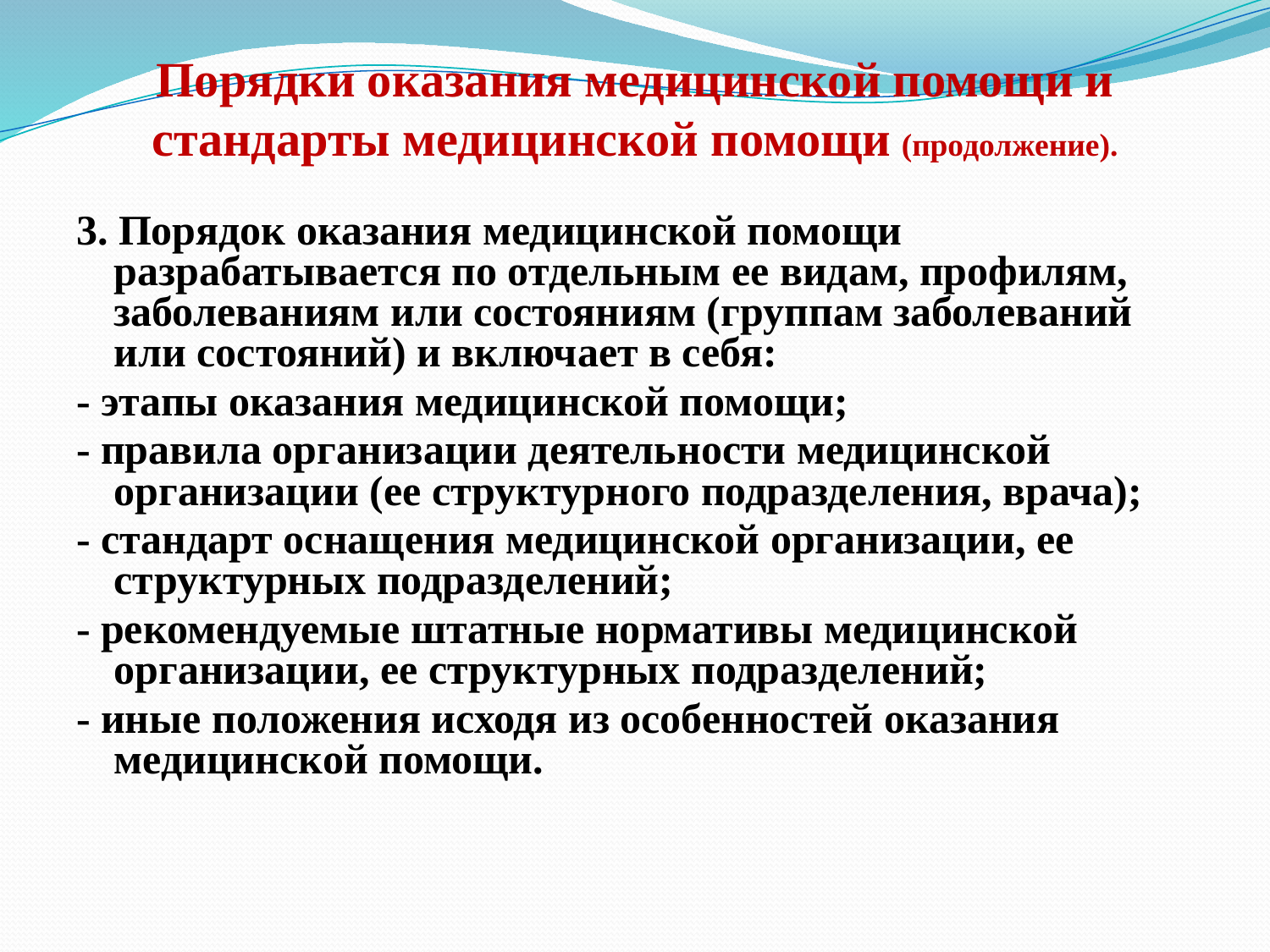

# Порядки оказания медицинской помощи и стандарты медицинской помощи (продолжение).
3. Порядок оказания медицинской помощи разрабатывается по отдельным ее видам, профилям, заболеваниям или состояниям (группам заболеваний или состояний) и включает в себя:
- этапы оказания медицинской помощи;
- правила организации деятельности медицинской организации (ее структурного подразделения, врача);
- стандарт оснащения медицинской организации, ее структурных подразделений;
- рекомендуемые штатные нормативы медицинской организации, ее структурных подразделений;
- иные положения исходя из особенностей оказания медицинской помощи.